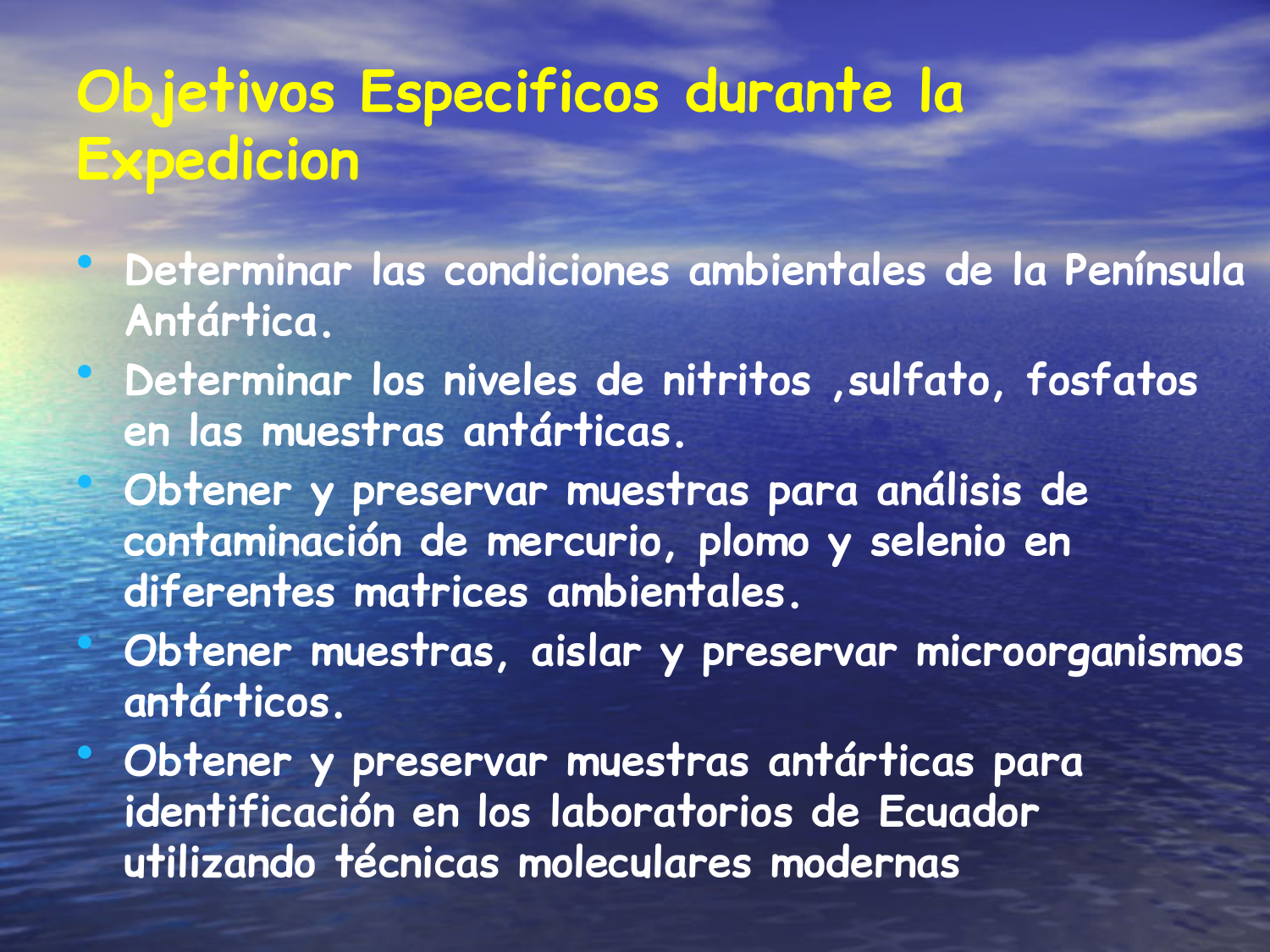

# Objetivos Especificos durante la Expedicion
Determinar las condiciones ambientales de la Península Antártica.
Determinar los niveles de nitritos ,sulfato, fosfatos  en las muestras antárticas.
Obtener y preservar muestras para análisis de contaminación de mercurio, plomo y selenio en diferentes matrices ambientales.
Obtener muestras, aislar y preservar microorganismos antárticos.
Obtener y preservar muestras antárticas para identificación en los laboratorios de Ecuador  utilizando técnicas moleculares modernas